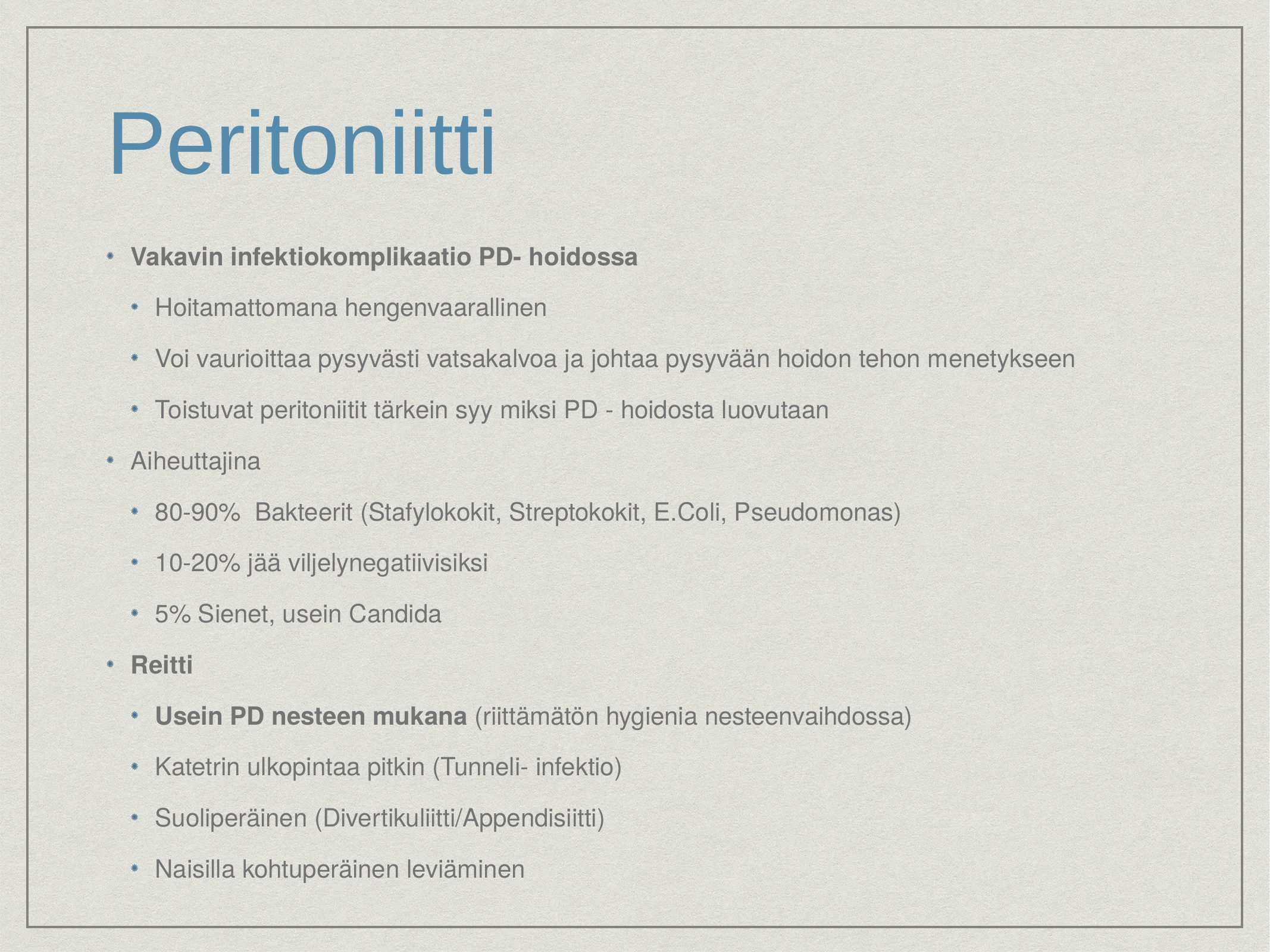

# Peritoniitti
Vakavin infektiokomplikaatio PD- hoidossa
Hoitamattomana hengenvaarallinen
Voi vaurioittaa pysyvästi vatsakalvoa ja johtaa pysyvään hoidon tehon menetykseen
Toistuvat peritoniitit tärkein syy miksi PD - hoidosta luovutaan
Aiheuttajina
80-90%  Bakteerit (Stafylokokit, Streptokokit, E.Coli, Pseudomonas)
10-20% jää viljelynegatiivisiksi
5% Sienet, usein Candida
Reitti
Usein PD nesteen mukana (riittämätön hygienia nesteenvaihdossa)
Katetrin ulkopintaa pitkin (Tunneli- infektio)
Suoliperäinen (Divertikuliitti/Appendisiitti)
Naisilla kohtuperäinen leviäminen